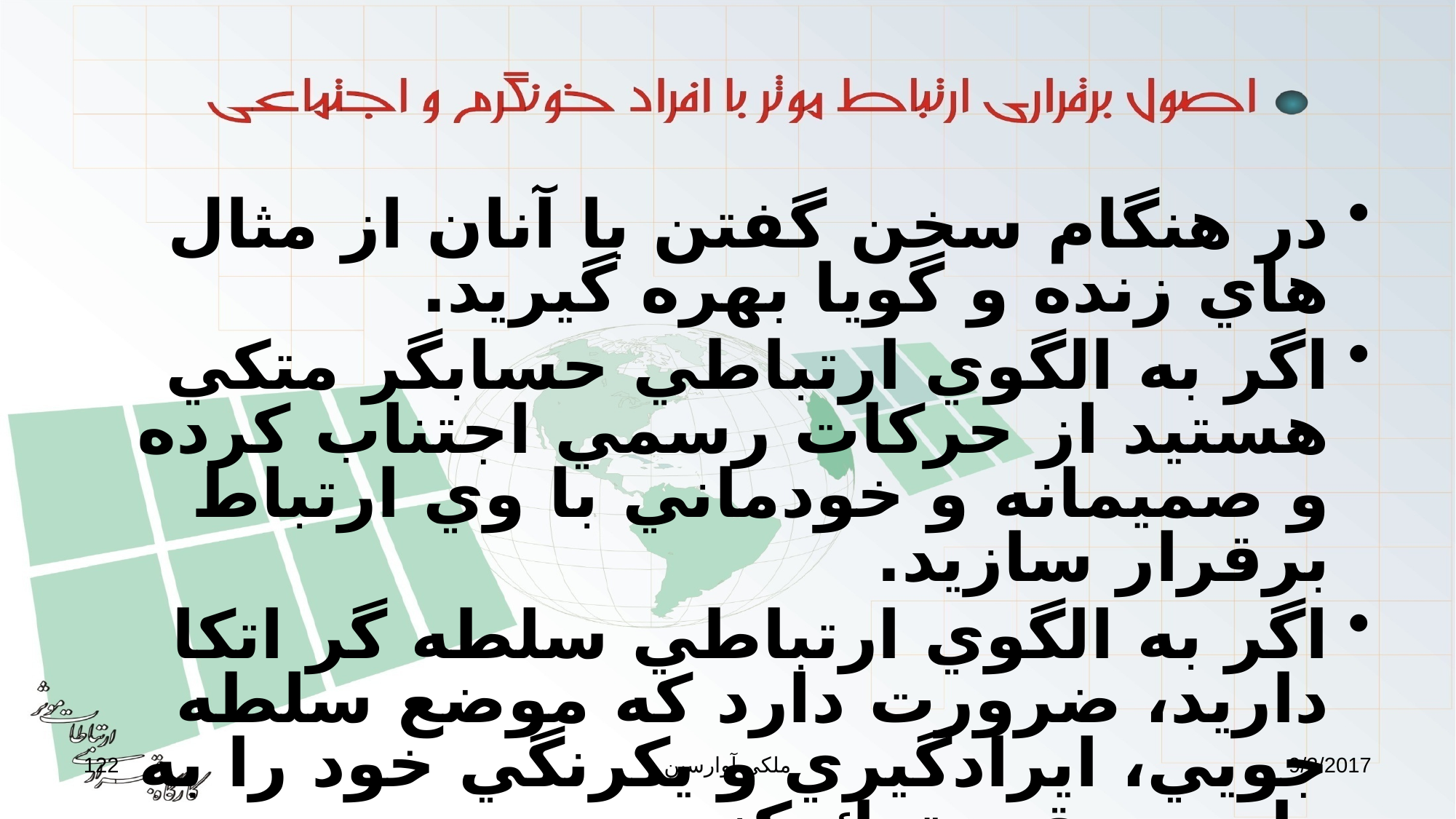

در هنگام سخن گفتن با آنان از مثال هاي زنده و گويا بهره گيريد.
اگر به الگوي ارتباطي حسابگر متكي هستيد از حركات رسمي اجتناب كرده و صميمانه و خودماني با وي ارتباط برقرار سازيد.
اگر به الگوي ارتباطي سلطه گر اتكا داريد، ضرورت دارد كه موضع سلطه جويي، ايرادگيري و يكرنگي خود را به طور موقت ترك كنيد.
122
ملکی آوارسین
9/2/2017